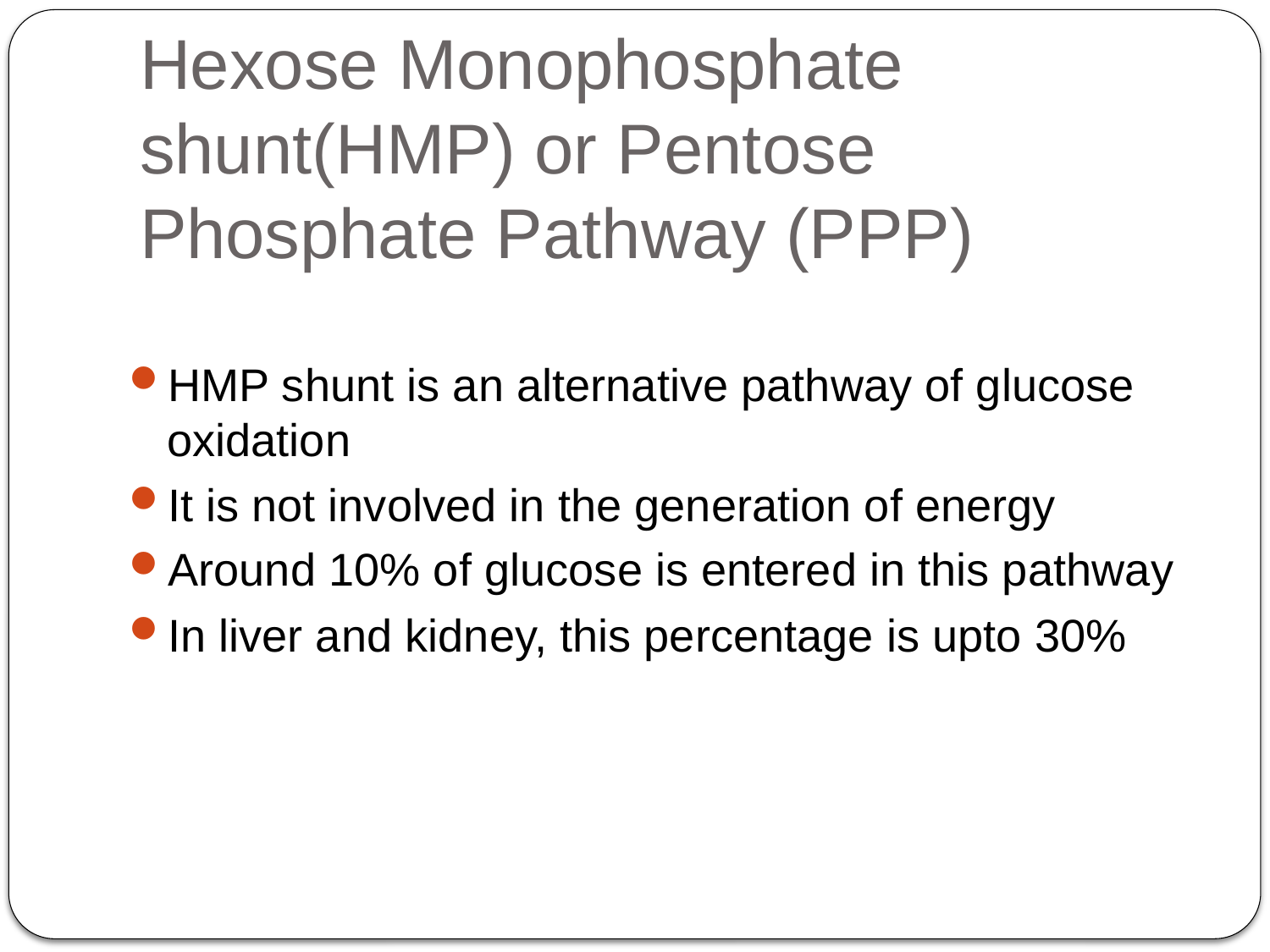

# Hexose Monophosphate shunt(HMP) or Pentose Phosphate Pathway (PPP)
HMP shunt is an alternative pathway of glucose oxidation
It is not involved in the generation of energy
Around 10% of glucose is entered in this pathway
In liver and kidney, this percentage is upto 30%